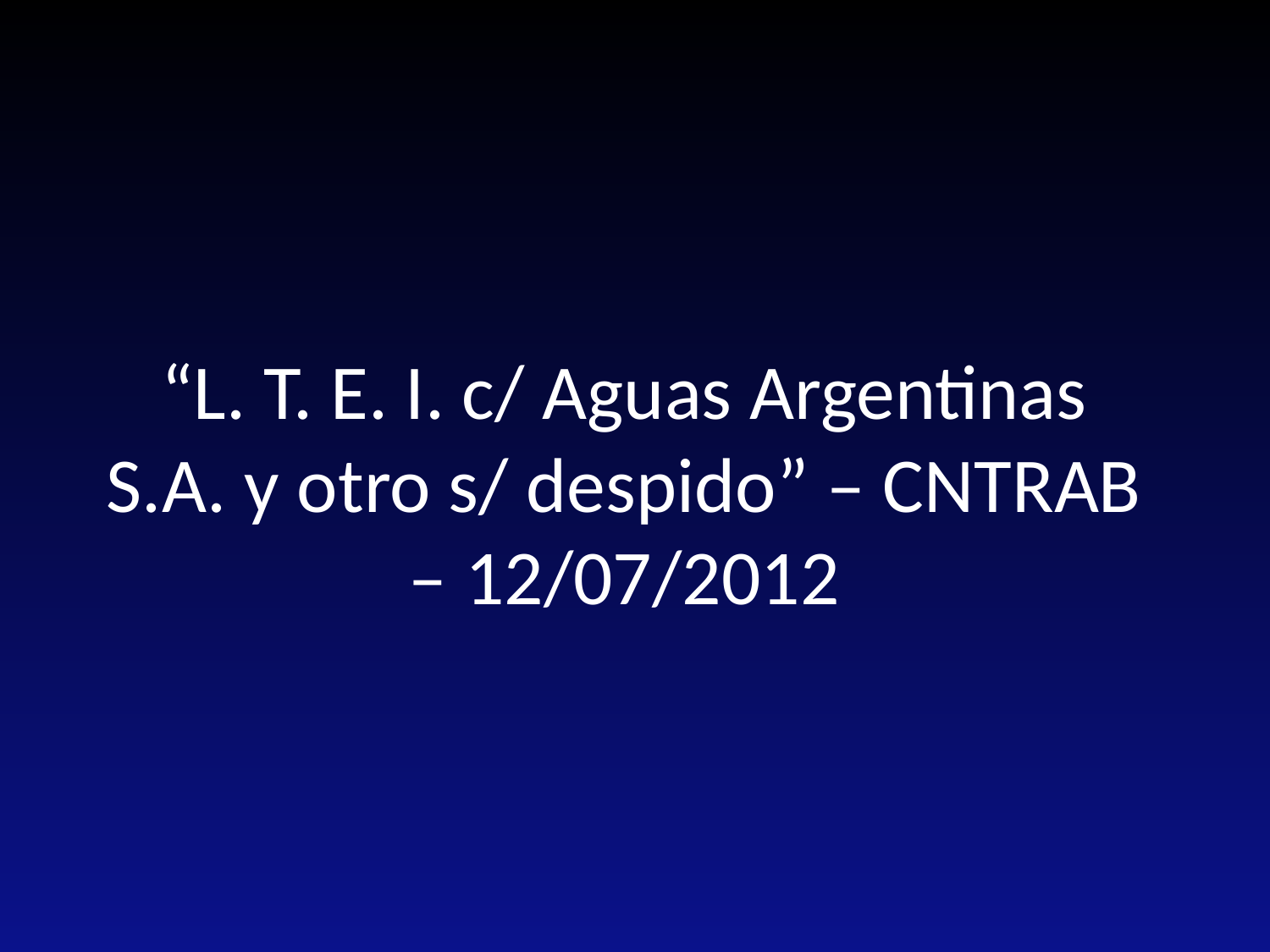

# “L. T. E. I. c/ Aguas Argentinas S.A. y otro s/ despido” – CNTRAB – 12/07/2012